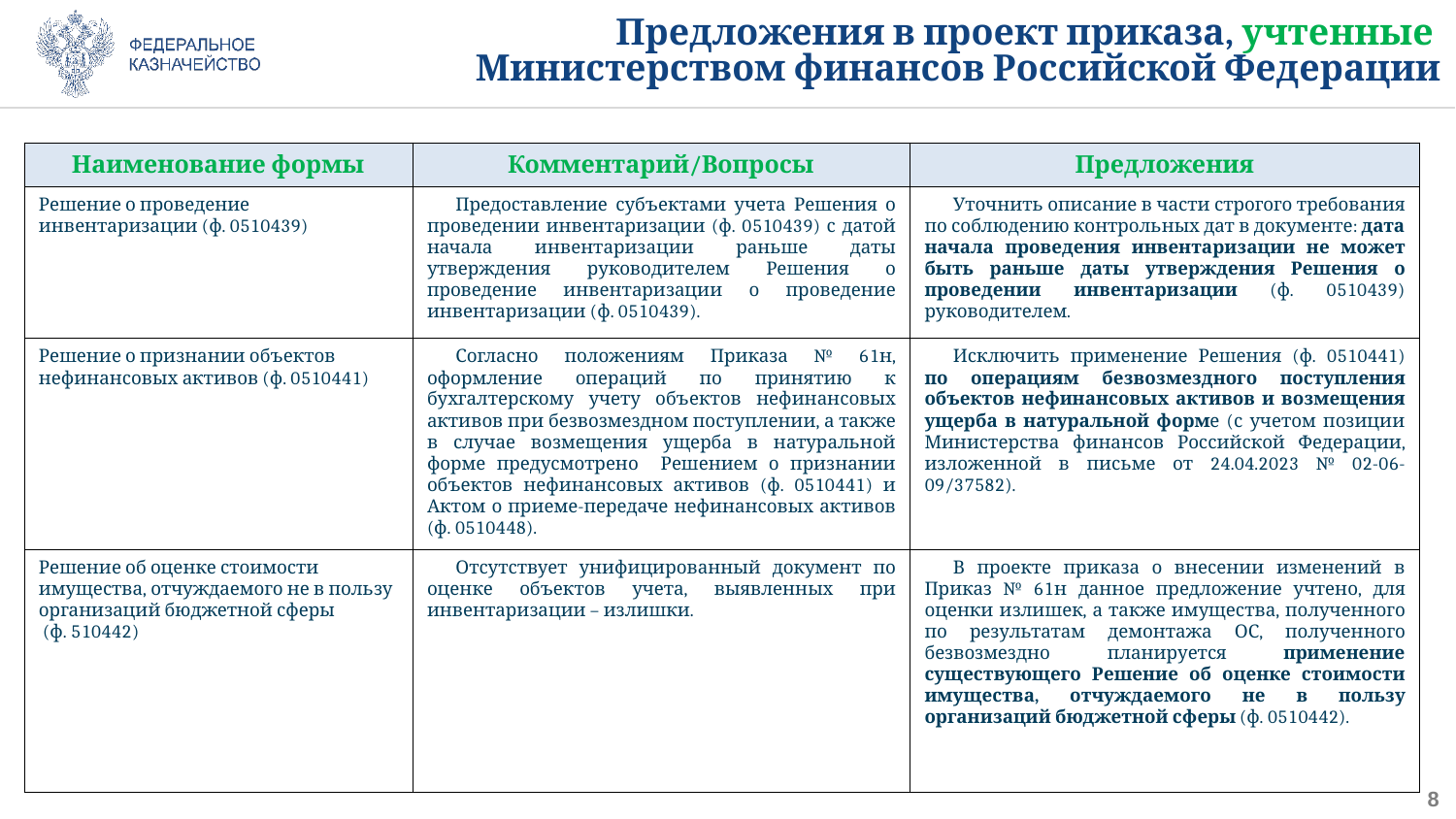

Предложения в проект приказа, учтенные
Министерством финансов Российской Федерации

| Наименование формы | Комментарий/Вопросы | Предложения |
| --- | --- | --- |
| Решение о проведение инвентаризации (ф. 0510439) | Предоставление субъектами учета Решения о проведении инвентаризации (ф. 0510439) с датой начала инвентаризации раньше даты утверждения руководителем Решения о проведение инвентаризации о проведение инвентаризации (ф. 0510439). | Уточнить описание в части строгого требования по соблюдению контрольных дат в документе: дата начала проведения инвентаризации не может быть раньше даты утверждения Решения о проведении инвентаризации (ф. 0510439) руководителем. |
| Решение о признании объектов нефинансовых активов (ф. 0510441) | Согласно положениям Приказа № 61н, оформление операций по принятию к бухгалтерскому учету объектов нефинансовых активов при безвозмездном поступлении, а также в случае возмещения ущерба в натуральной форме предусмотрено Решением о признании объектов нефинансовых активов (ф. 0510441) и Актом о приеме-передаче нефинансовых активов (ф. 0510448). | Исключить применение Решения (ф. 0510441) по операциям безвозмездного поступления объектов нефинансовых активов и возмещения ущерба в натуральной форме (с учетом позиции Министерства финансов Российской Федерации, изложенной в письме от 24.04.2023 № 02-06-09/37582). |
| Решение об оценке стоимости имущества, отчуждаемого не в пользу организаций бюджетной сферы (ф. 510442) | Отсутствует унифицированный документ по оценке объектов учета, выявленных при инвентаризации – излишки. | В проекте приказа о внесении изменений в Приказ № 61н данное предложение учтено, для оценки излишек, а также имущества, полученного по результатам демонтажа ОС, полученного безвозмездно планируется применение существующего Решение об оценке стоимости имущества, отчуждаемого не в пользу организаций бюджетной сферы (ф. 0510442). |
8